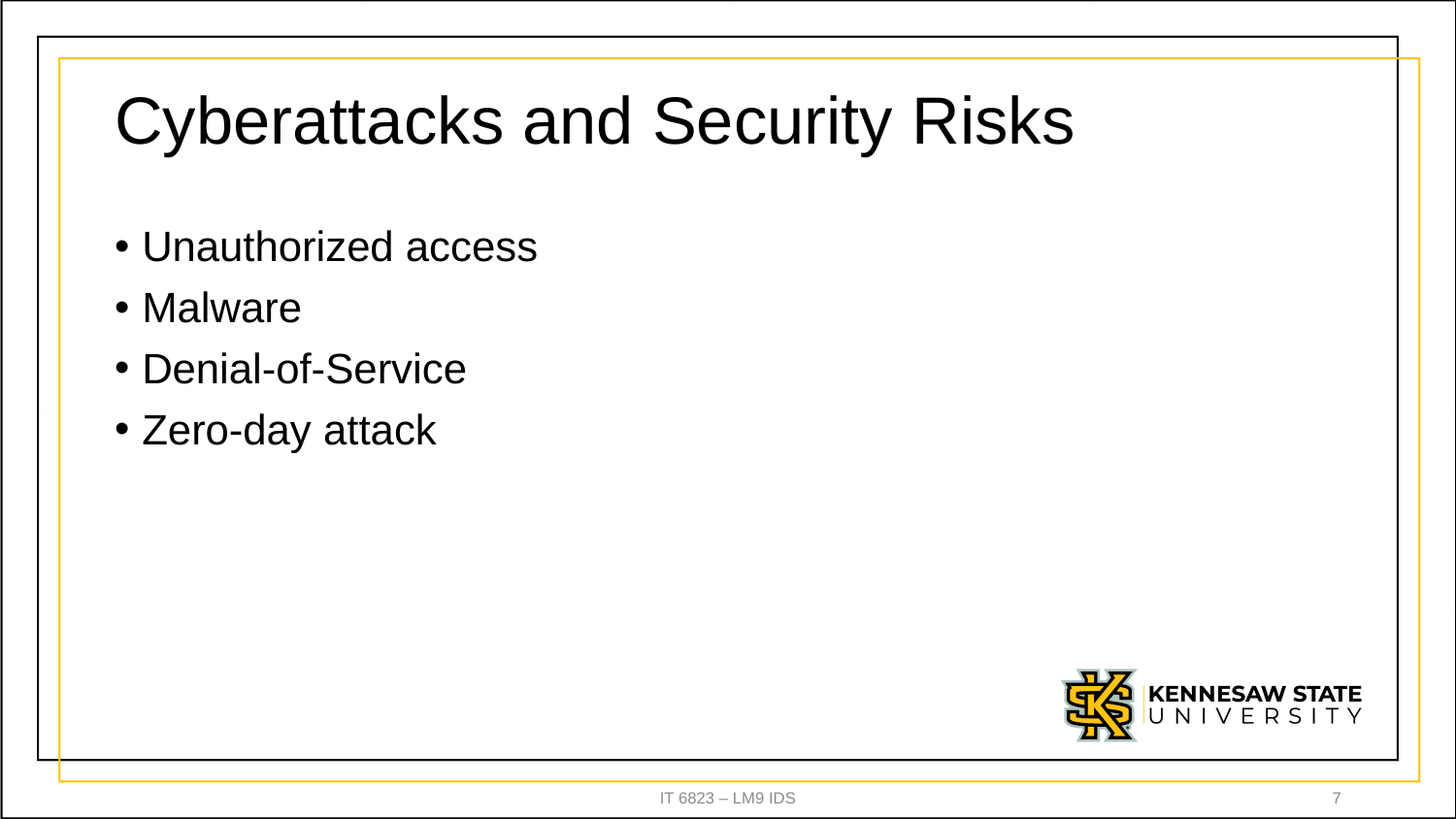

# Cyberattacks and Security Risks
Unauthorized access
Malware
Denial-of-Service
Zero-day attack

IT 6823 – LM9 IDS
7